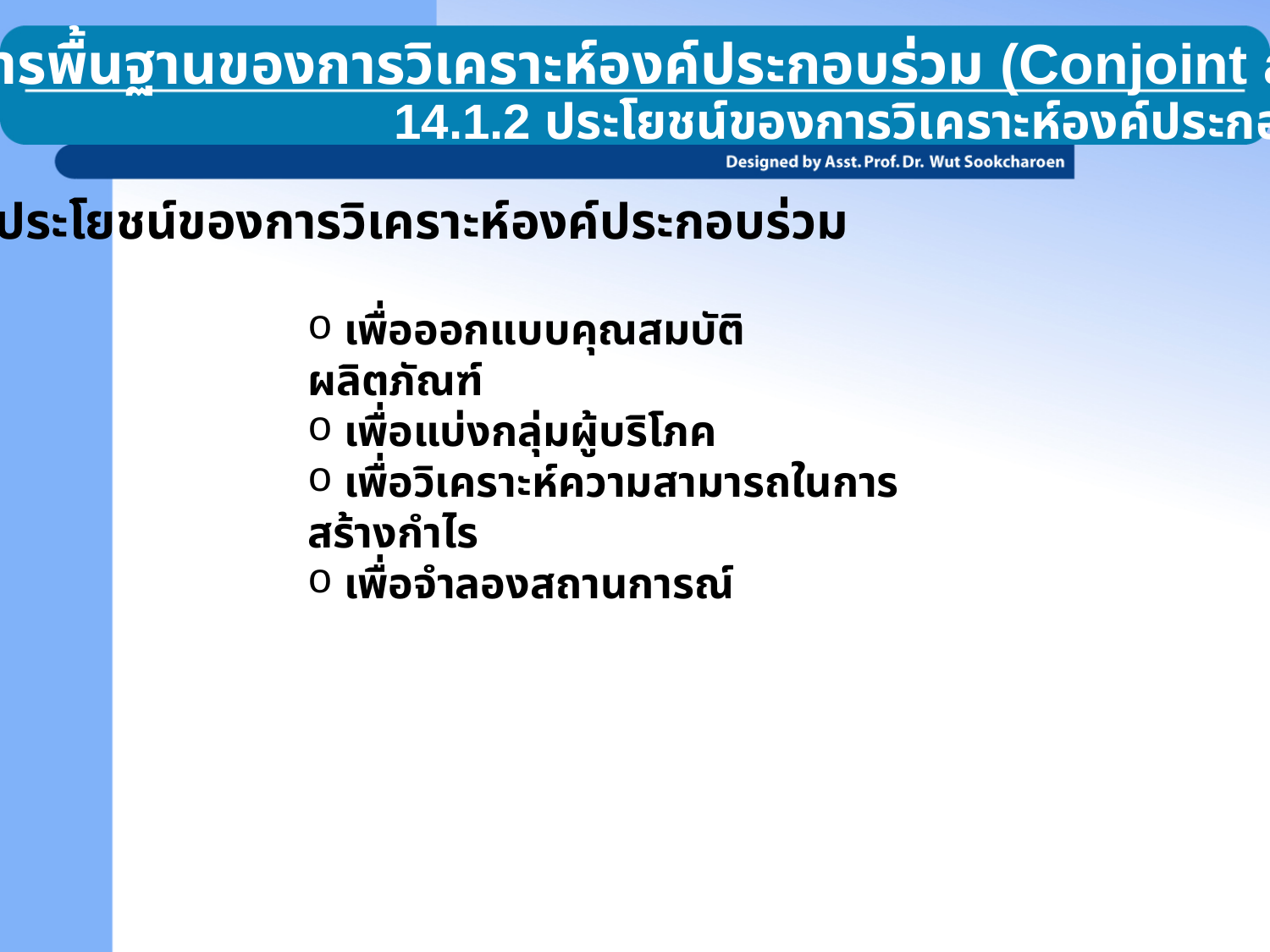

14.1 หลักการพื้นฐานของการวิเคราะห์องค์ประกอบร่วม (Conjoint analysis)
14.1.2 ประโยชน์ของการวิเคราะห์องค์ประกอบร่วม
ประโยชน์ของการวิเคราะห์องค์ประกอบร่วม
 เพื่อออกแบบคุณสมบัติผลิตภัณฑ์
 เพื่อแบ่งกลุ่มผู้บริโภค
 เพื่อวิเคราะห์ความสามารถในการสร้างกำไร
 เพื่อจำลองสถานการณ์